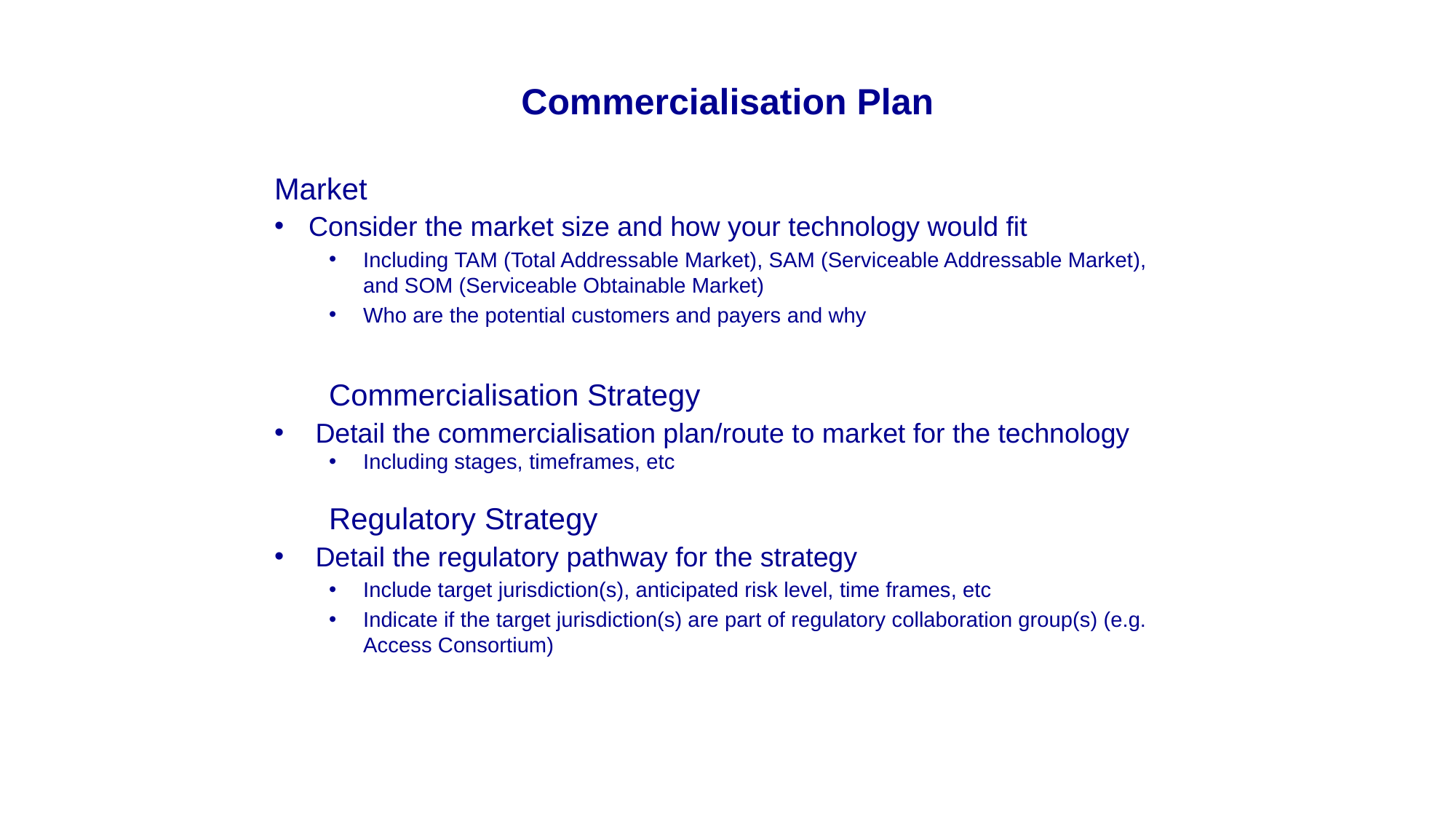

Commercialisation Plan
Market
Consider the market size and how your technology would fit
Including TAM (Total Addressable Market), SAM (Serviceable Addressable Market), and SOM (Serviceable Obtainable Market)
Who are the potential customers and payers and why

Commercialisation Strategy
Detail the commercialisation plan/route to market for the technology
Including stages, timeframes, etc

Regulatory Strategy
Detail the regulatory pathway for the strategy
Include target jurisdiction(s), anticipated risk level, time frames, etc
Indicate if the target jurisdiction(s) are part of regulatory collaboration group(s) (e.g. Access Consortium)